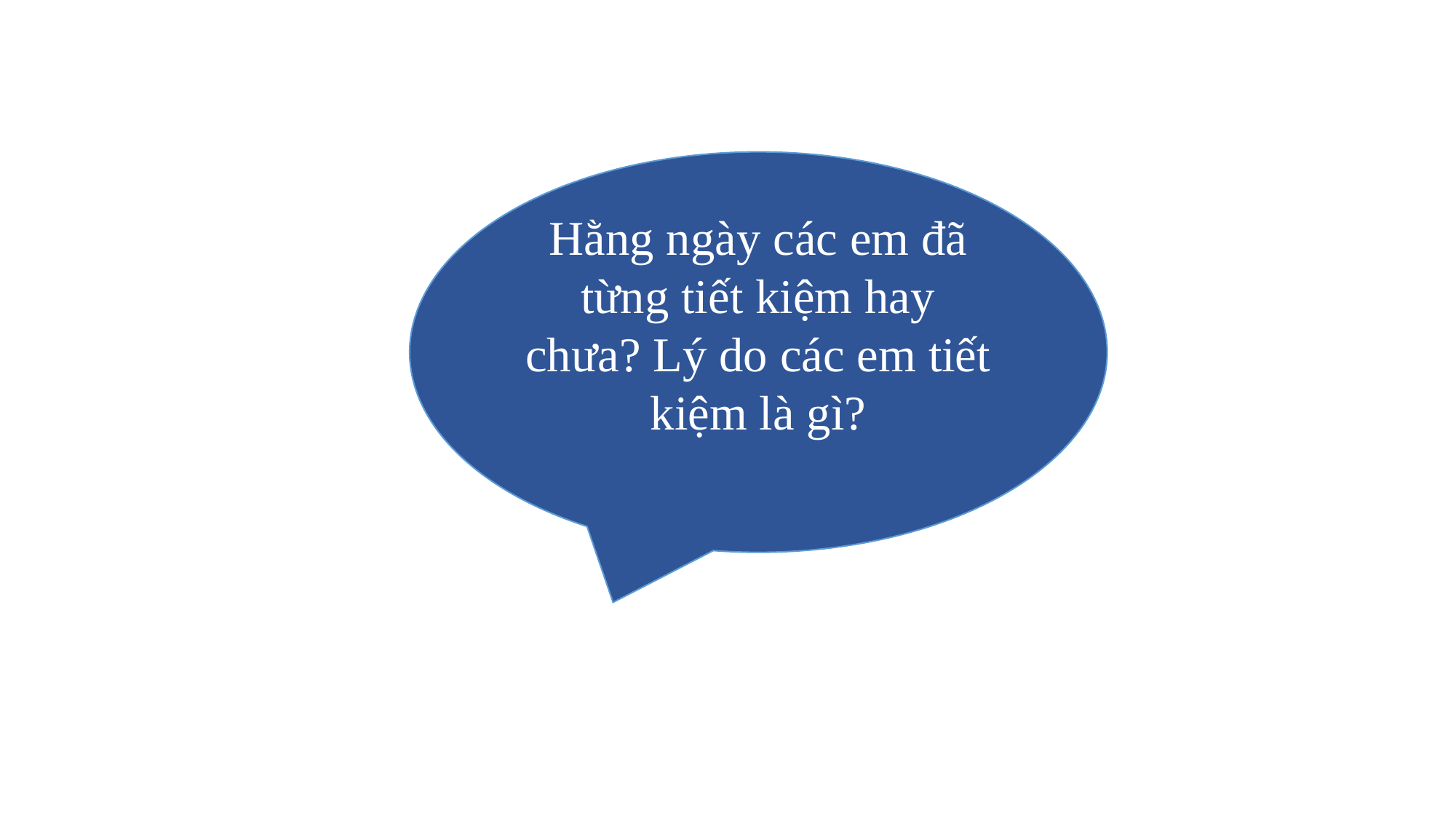

Hằng ngày các em đã từng tiết kiệm hay chưa? Lý do các em tiết kiệm là gì?